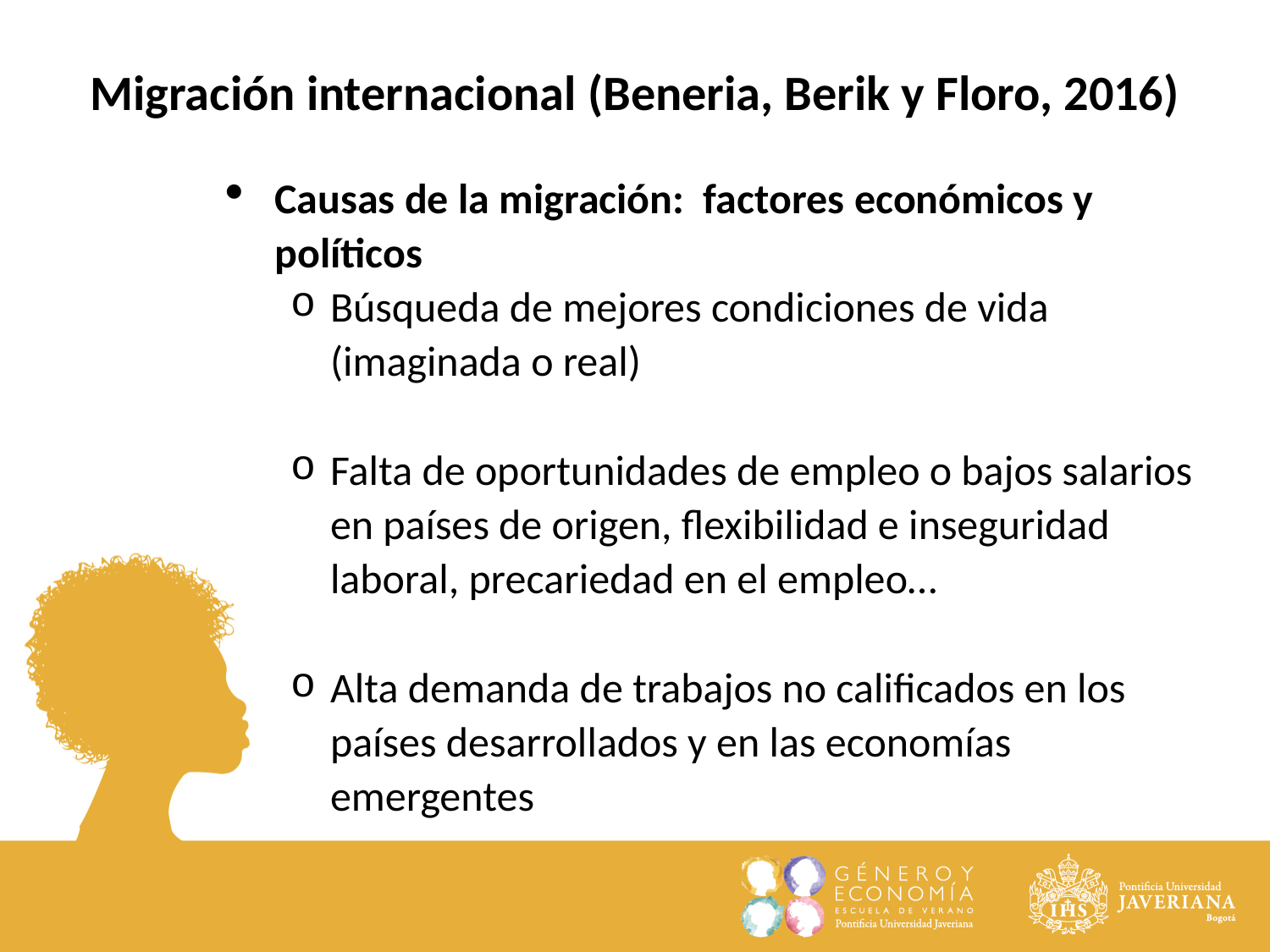

Migración internacional (Beneria, Berik y Floro, 2016)
Causas de la migración:  factores económicos y políticos
Búsqueda de mejores condiciones de vida (imaginada o real)

Falta de oportunidades de empleo o bajos salarios en países de origen, flexibilidad e inseguridad laboral, precariedad en el empleo…

Alta demanda de trabajos no calificados en los países desarrollados y en las economías emergentes